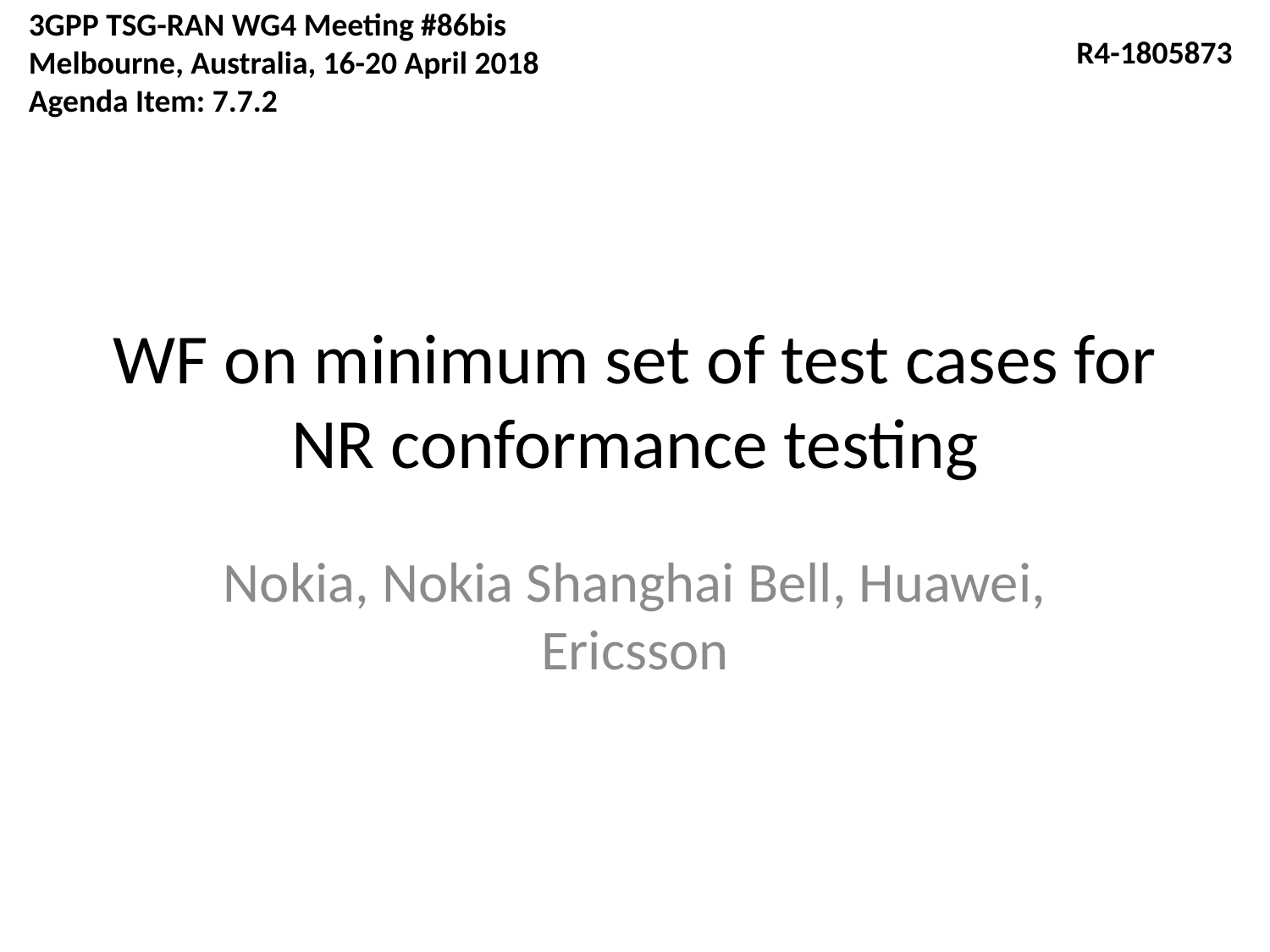

3GPP TSG-RAN WG4 Meeting #86bis
Melbourne, Australia, 16-20 April 2018
Agenda Item: 7.7.2
R4-1805873
# WF on minimum set of test cases for NR conformance testing
Nokia, Nokia Shanghai Bell, Huawei, Ericsson